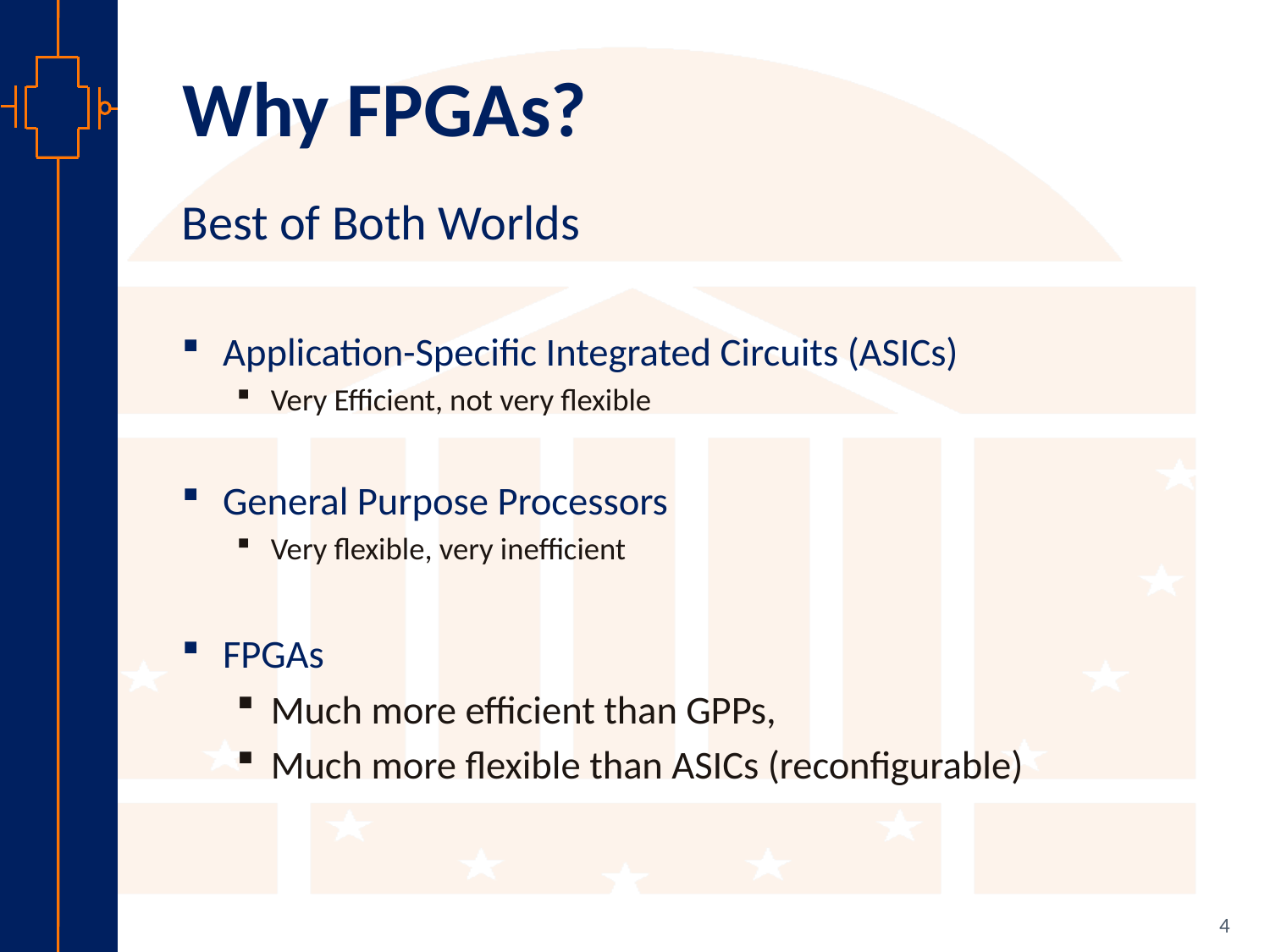

# Why FPGAs?
Best of Both Worlds

Application-Specific Integrated Circuits (ASICs)
Very Efficient, not very flexible

General Purpose Processors
Very flexible, very inefficient

FPGAs
Much more efficient than GPPs,
Much more flexible than ASICs (reconfigurable)
4